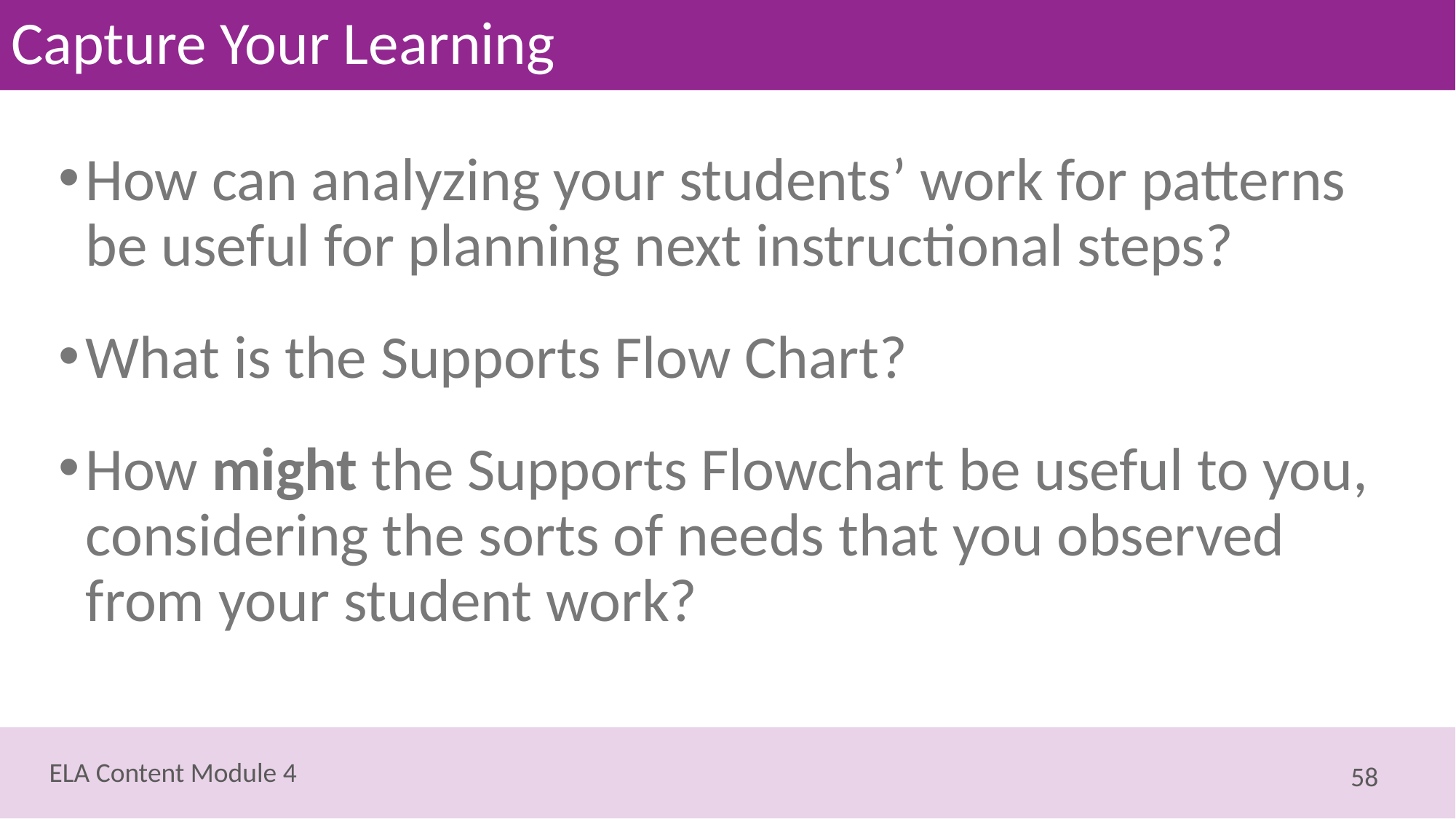

# Capture Your Learning
How can analyzing your students’ work for patterns be useful for planning next instructional steps?

What is the Supports Flow Chart?

How might the Supports Flowchart be useful to you, considering the sorts of needs that you observed from your student work?

58